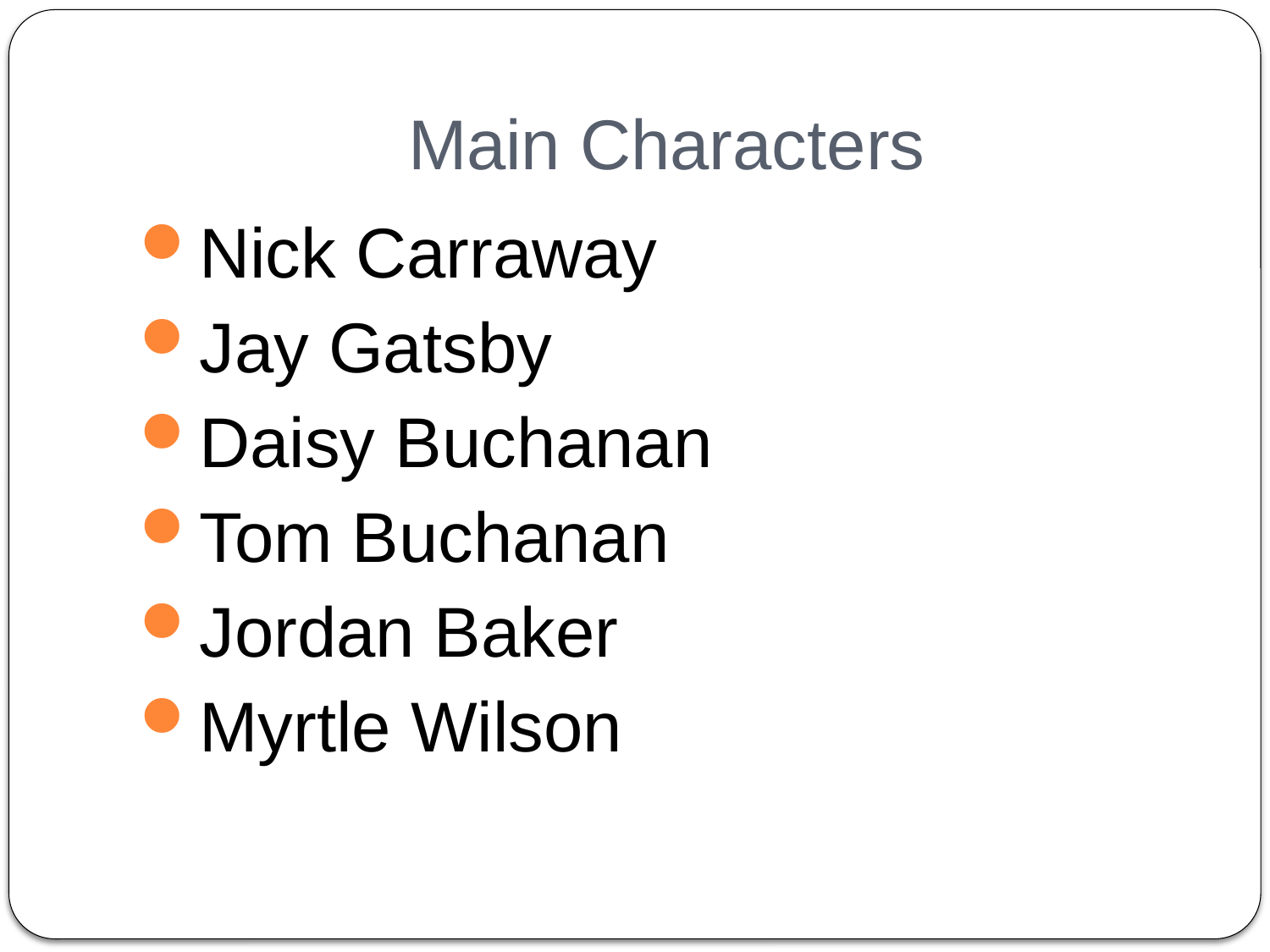

# Main Characters
Nick Carraway
Jay Gatsby
Daisy Buchanan
Tom Buchanan
Jordan Baker
Myrtle Wilson